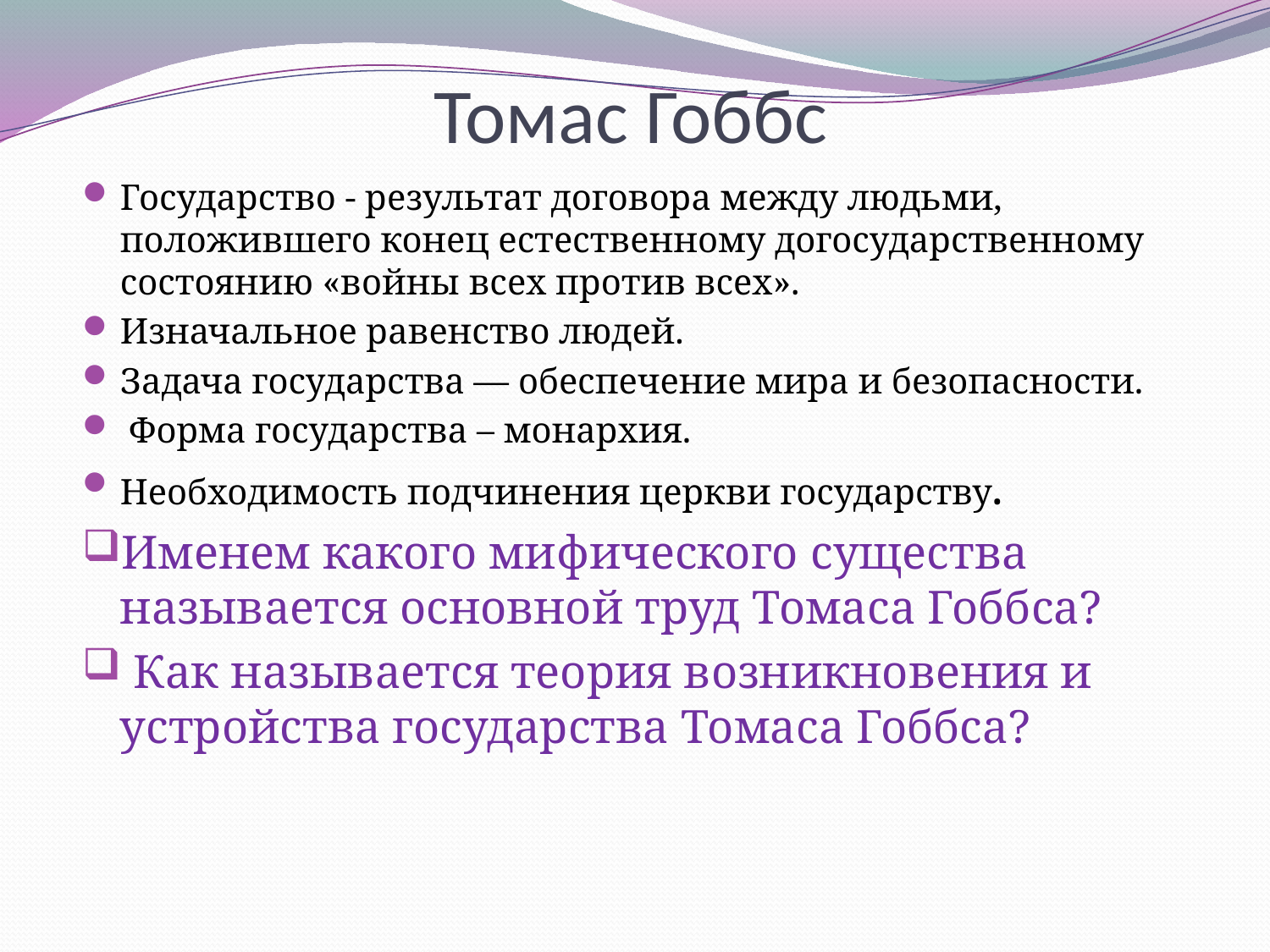

# Томас Гоббс
Государство - результат договора между людьми, положившего конец естественному догосударственному состоянию «войны всех против всех».
Изначальное равенство людей.
Задача государства — обеспечение мира и безопасности.
 Форма государства – монархия.
Необходимость подчинения церкви государству.
Именем какого мифического существа называется основной труд Томаса Гоббса?
 Как называется теория возникновения и устройства государства Томаса Гоббса?